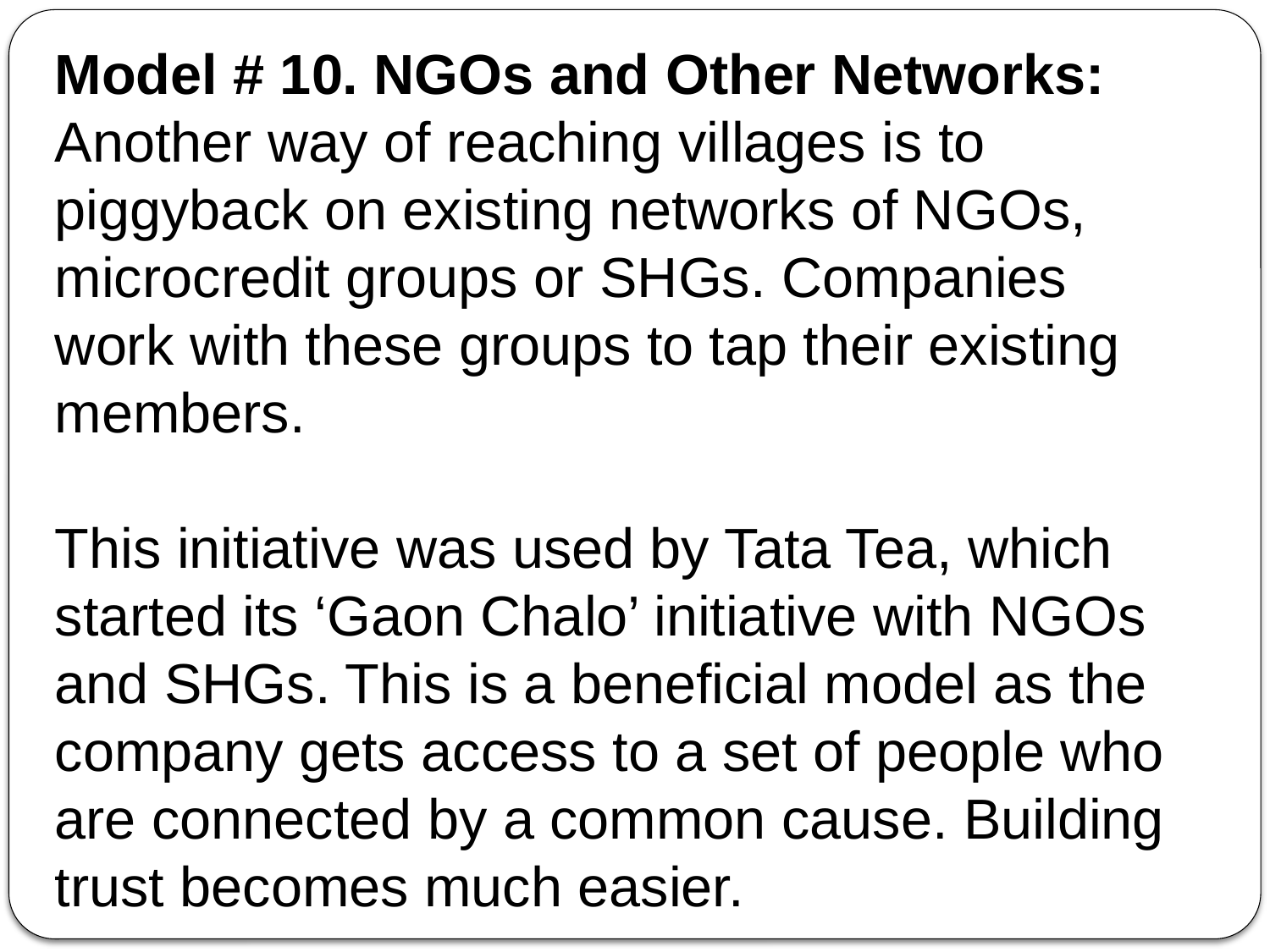

Model # 10. NGOs and Other Networks:
Another way of reaching villages is to piggyback on existing networks of NGOs, microcredit groups or SHGs. Companies work with these groups to tap their existing members.

This initiative was used by Tata Tea, which started its ‘Gaon Chalo’ initiative with NGOs and SHGs. This is a beneficial model as the company gets access to a set of people who are connected by a common cause. Building trust becomes much easier.